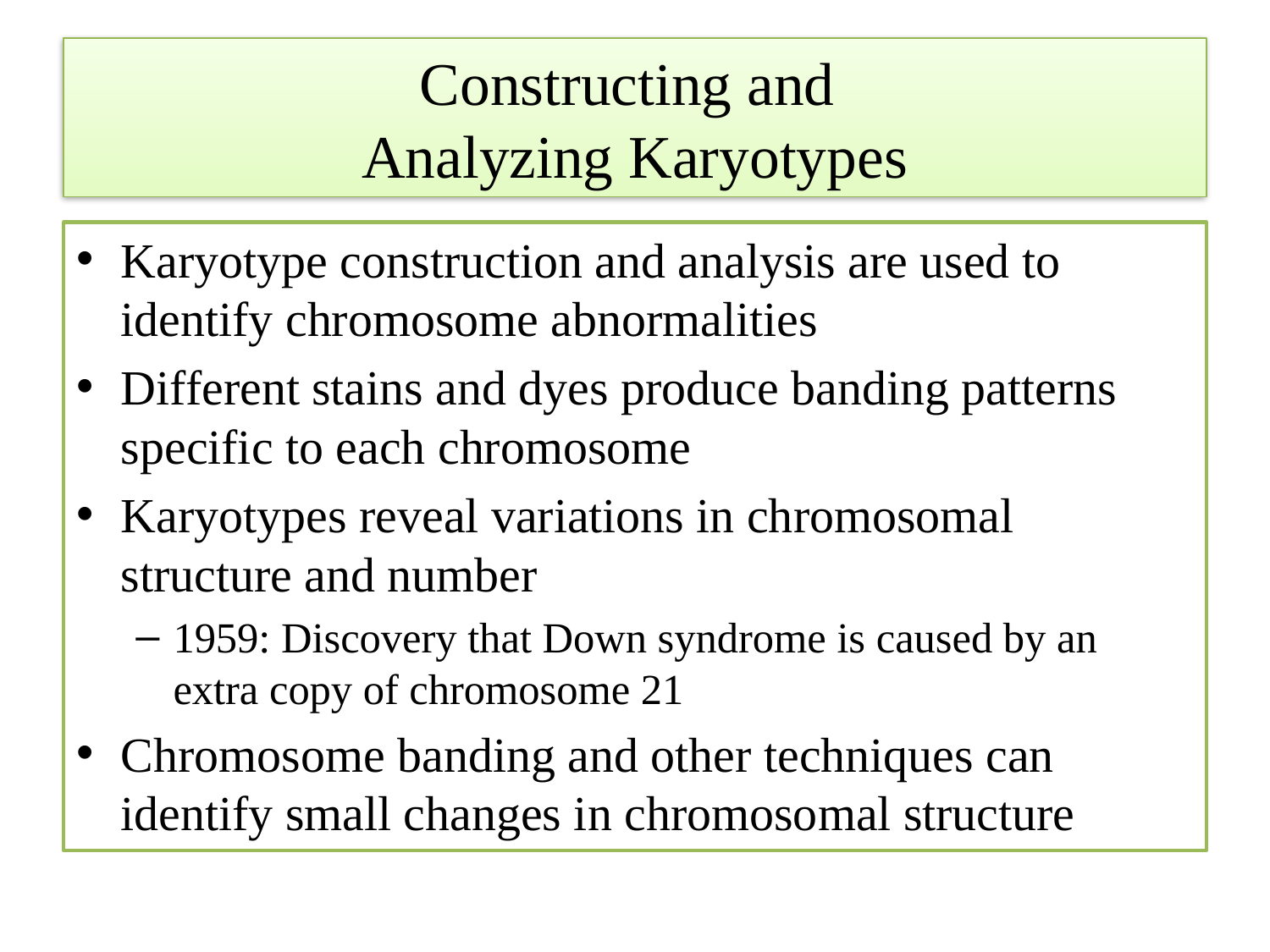

# Constructing and Analyzing Karyotypes
Karyotype construction and analysis are used to identify chromosome abnormalities
Different stains and dyes produce banding patterns specific to each chromosome
Karyotypes reveal variations in chromosomal structure and number
1959: Discovery that Down syndrome is caused by an extra copy of chromosome 21
Chromosome banding and other techniques can identify small changes in chromosomal structure